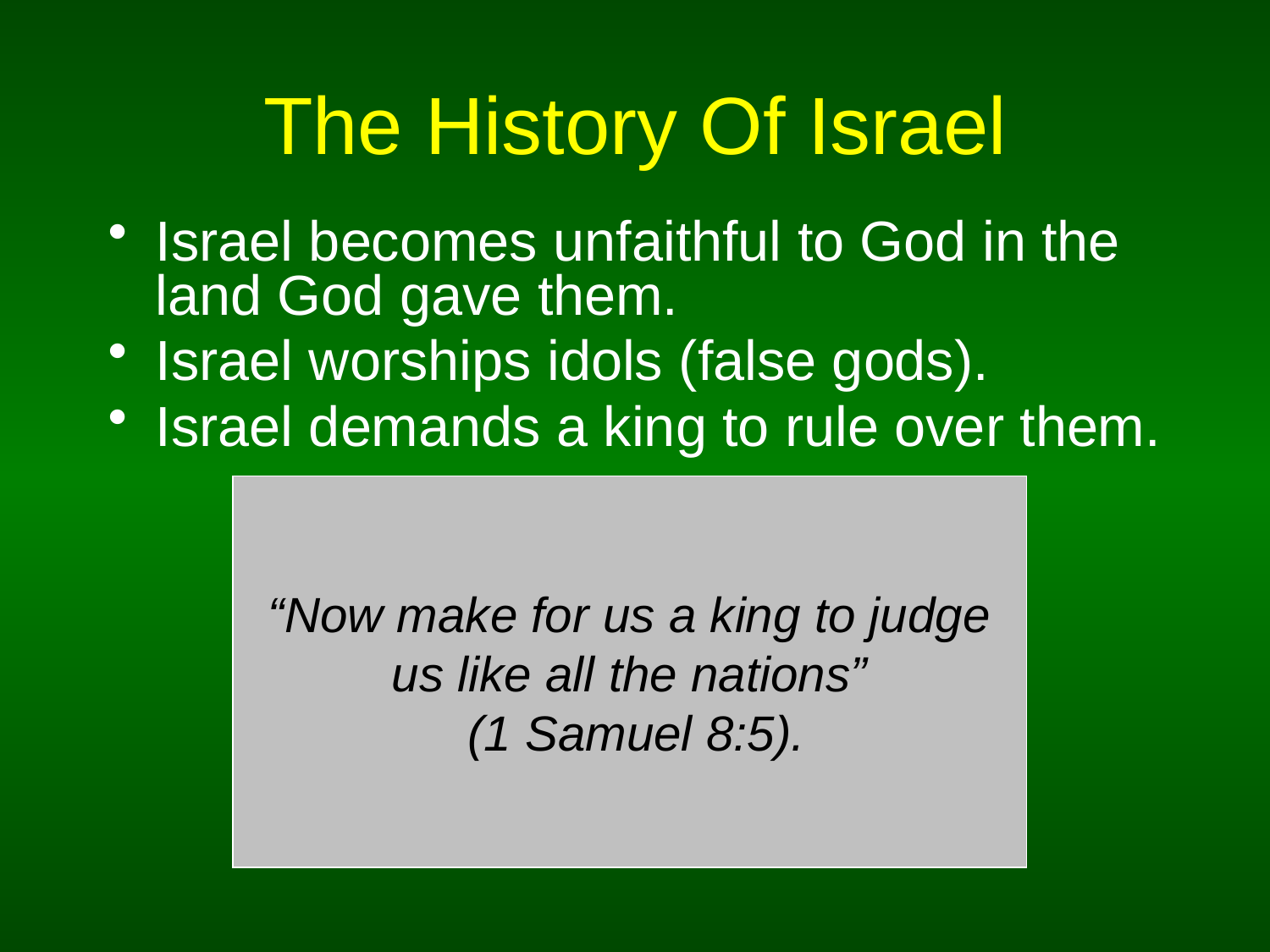

# The History Of Israel
Israel becomes unfaithful to God in the land God gave them.
Israel worships idols (false gods).
Israel demands a king to rule over them.
“Now make for us a king to judge us like all the nations”
 (1 Samuel 8:5).